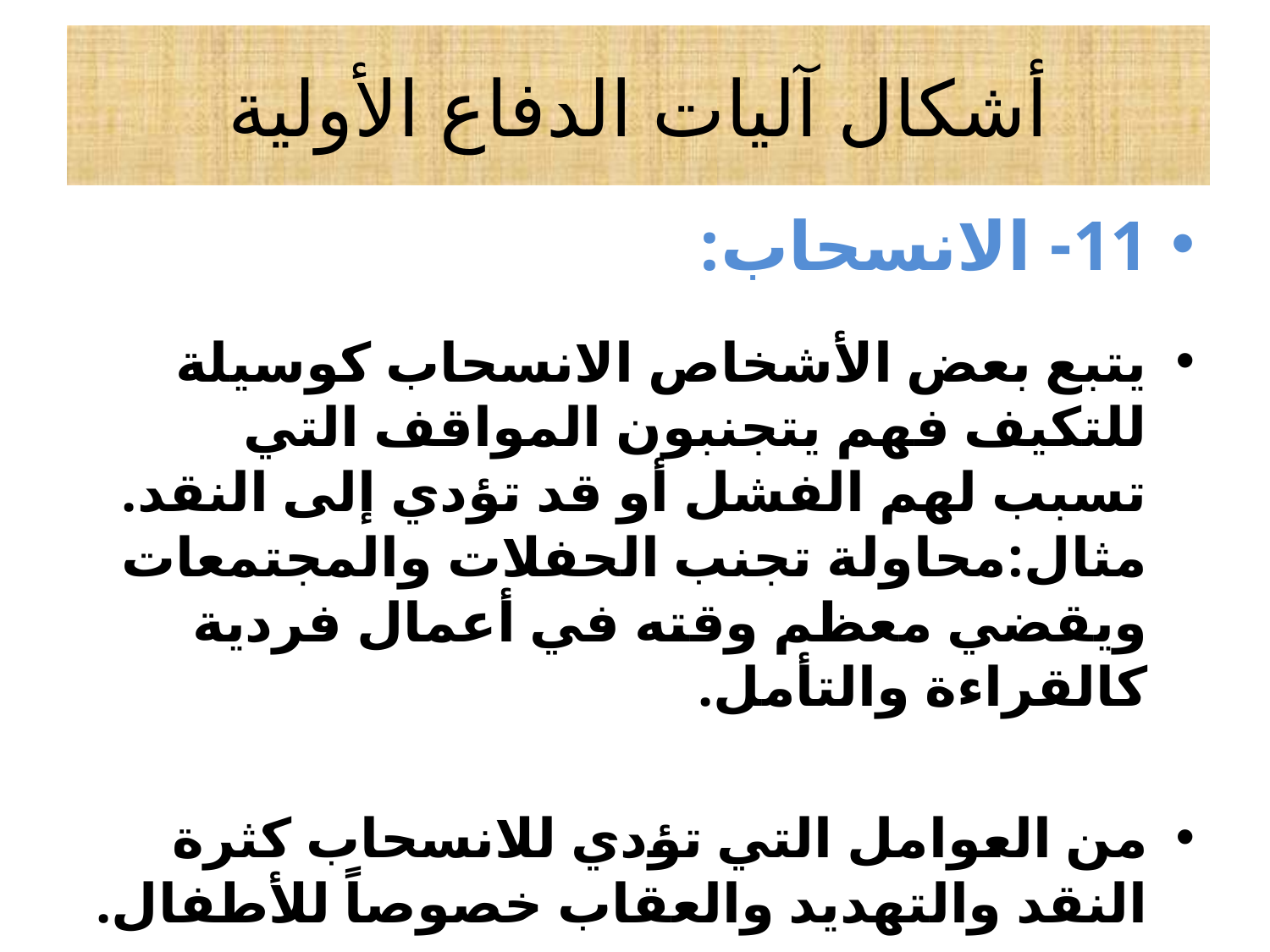

# أشكال آليات الدفاع الأولية
11- الانسحاب:

يتبع بعض الأشخاص الانسحاب كوسيلة للتكيف فهم يتجنبون المواقف التي تسبب لهم الفشل أو قد تؤدي إلى النقد. مثال:محاولة تجنب الحفلات والمجتمعات ويقضي معظم وقته في أعمال فردية كالقراءة والتأمل.

من العوامل التي تؤدي للانسحاب كثرة النقد والتهديد والعقاب خصوصاً للأطفال.